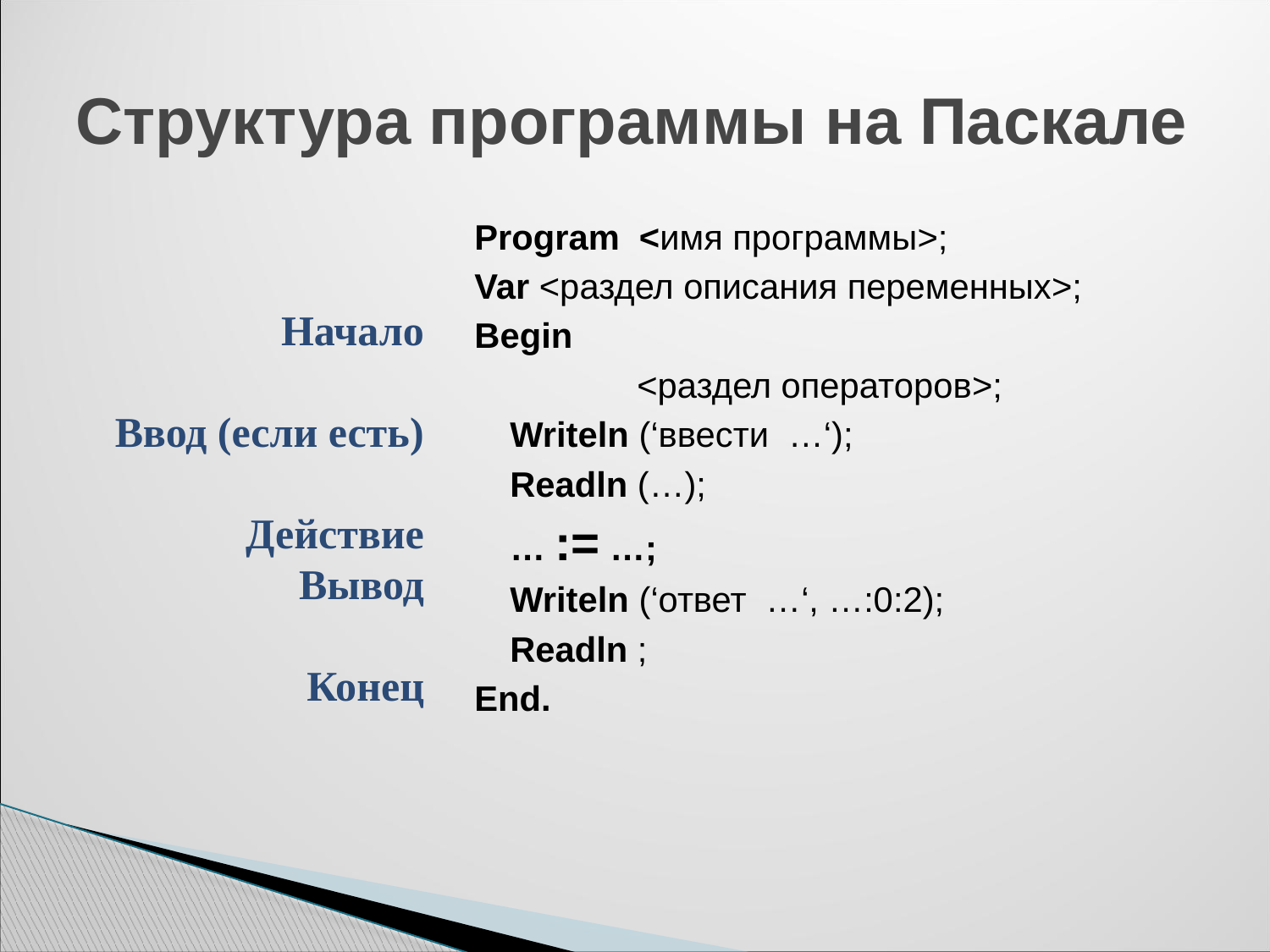

# Структура программы на Паскале
Program  <имя программы>;
Var <раздел описания переменных>;
Begin
		<раздел операторов>;
	Writeln (‘ввести  …‘);
	Readln (…);
	… := …;
	Writeln (‘ответ  …‘, …:0:2);
	Readln ;
End.
Начало

Ввод (если есть)

Действие
Вывод

Конец